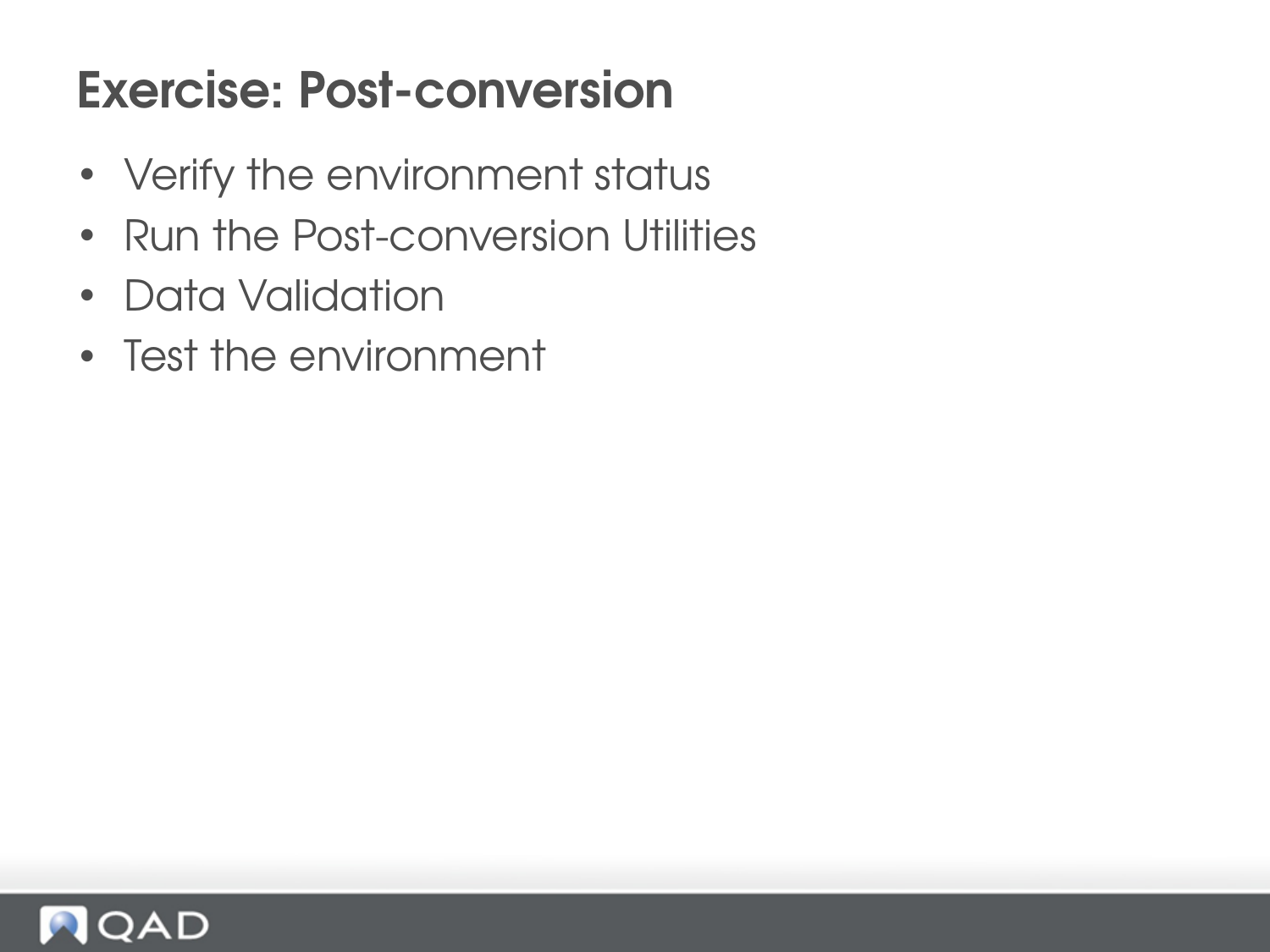

# Exercise: Post-conversion

Verify the environment status
Run the Post-conversion Utilities
Data Validation
Test the environment